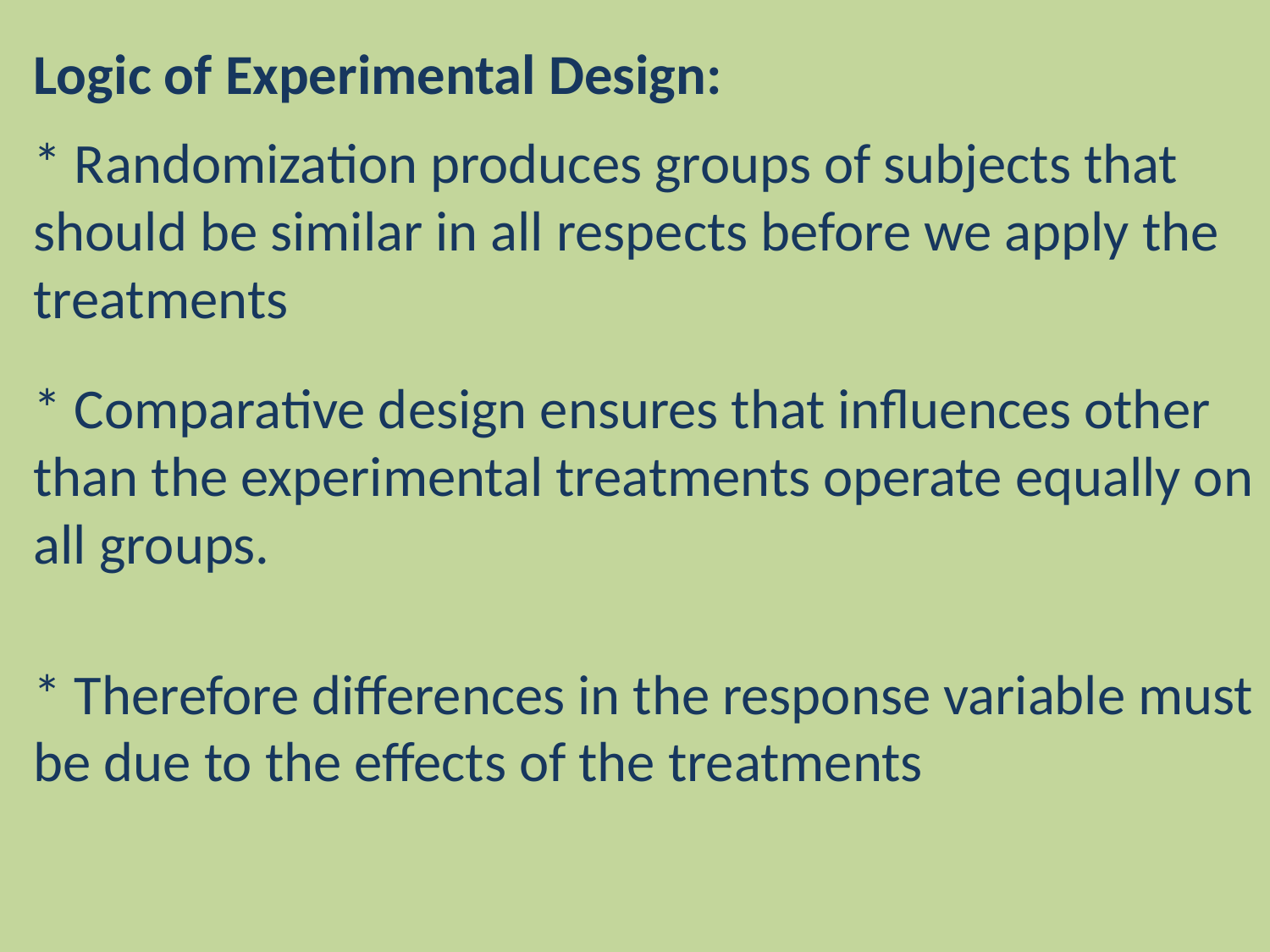

Logic of Experimental Design:
* Randomization produces groups of subjects that should be similar in all respects before we apply the treatments
* Comparative design ensures that influences other than the experimental treatments operate equally on all groups.
* Therefore differences in the response variable must be due to the effects of the treatments